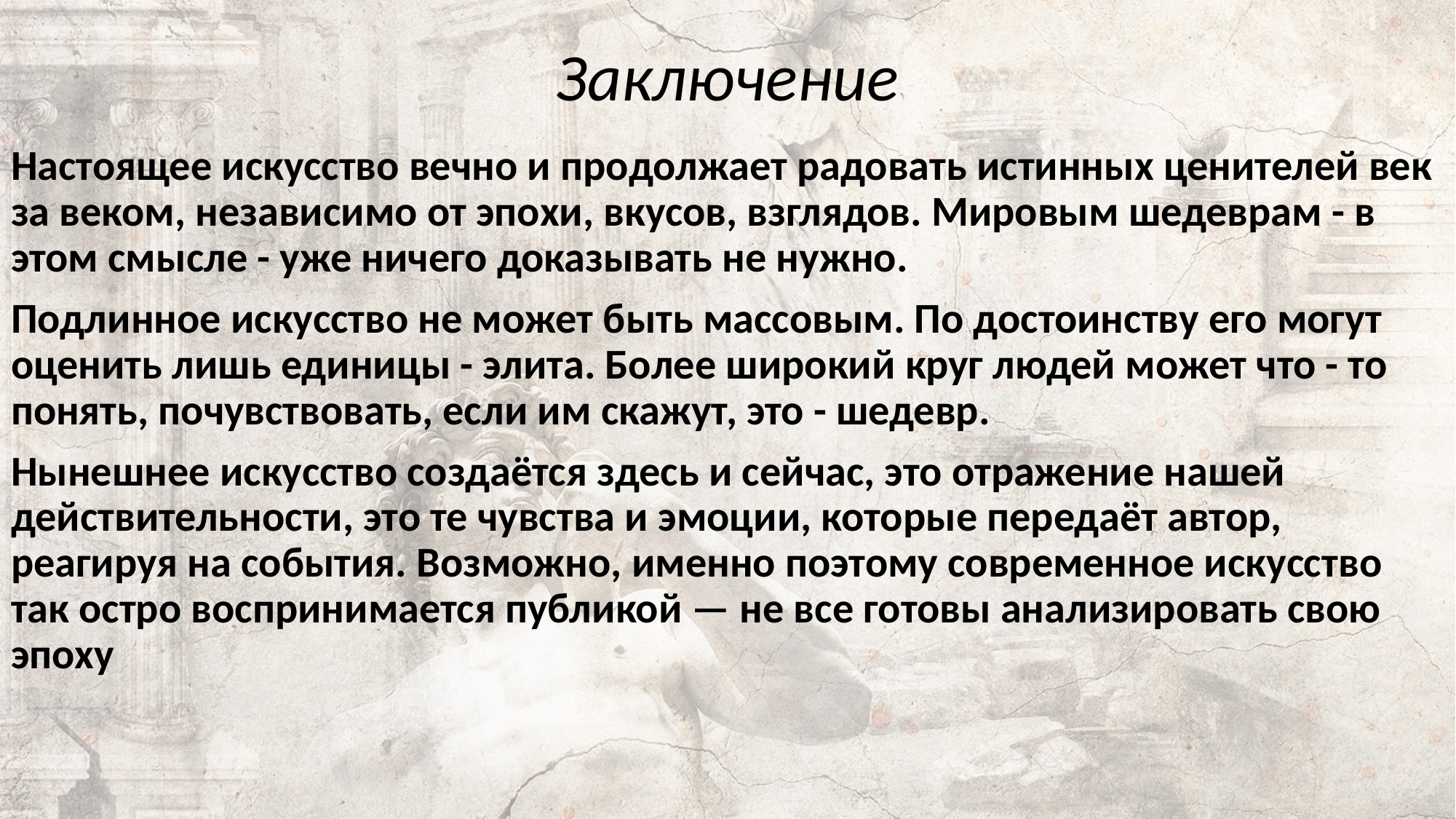

# Заключение
Настоящее искусство вечно и продолжает радовать истинных ценителей век за веком, независимо от эпохи, вкусов, взглядов. Мировым шедеврам - в этом смысле - уже ничего доказывать не нужно.
Подлинное искусство не может быть массовым. По достоинству его могут оценить лишь единицы - элита. Более широкий круг людей может что - то понять, почувствовать, если им скажут, это - шедевр.
Нынешнее искусство создаётся здесь и сейчас, это отражение нашей действительности, это те чувства и эмоции, которые передаёт автор, реагируя на события. Возможно, именно поэтому современное искусство так остро воспринимается публикой — не все готовы анализировать свою эпоху